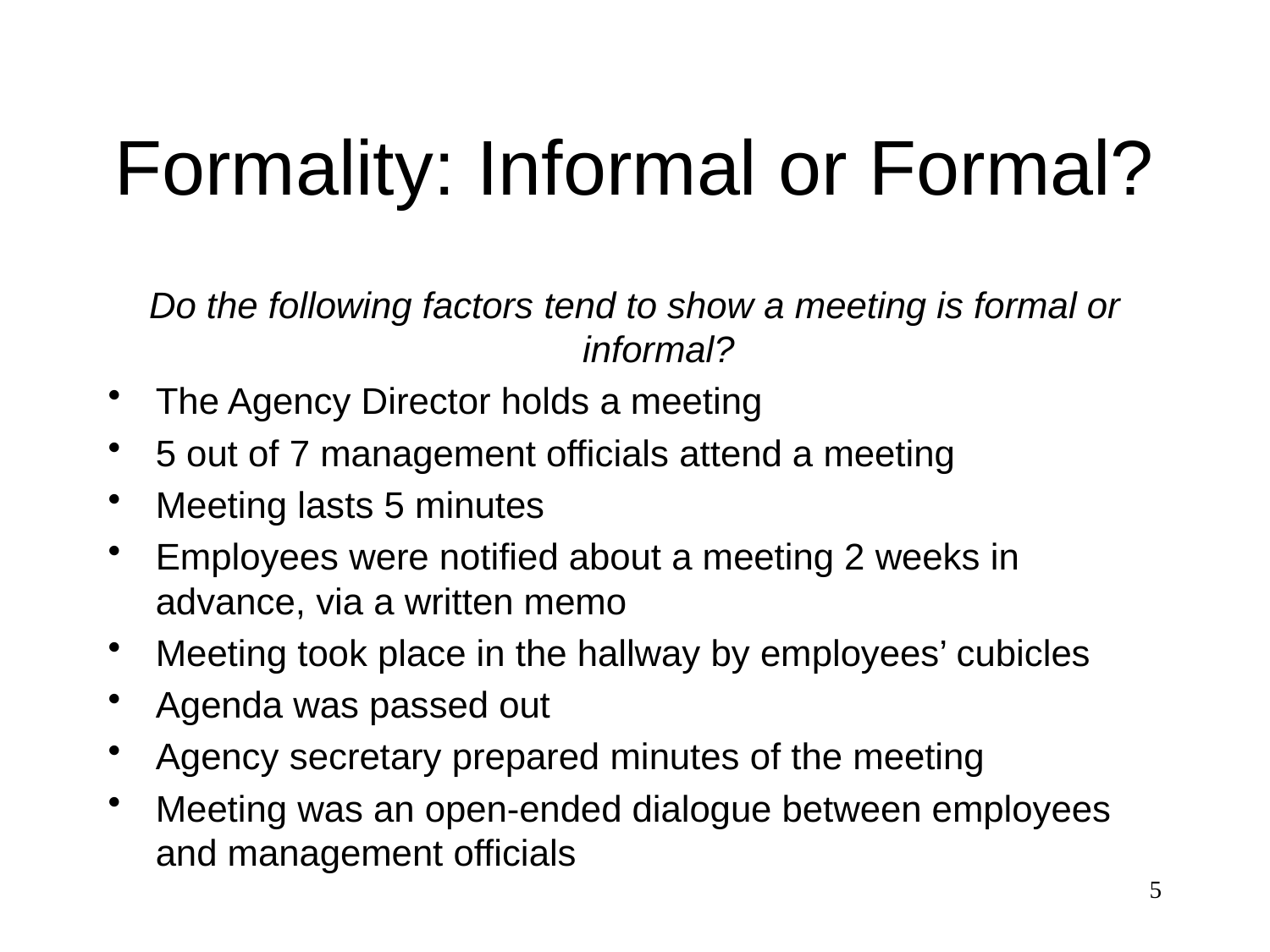

# Formality: Informal or Formal?
Do the following factors tend to show a meeting is formal or informal?
The Agency Director holds a meeting
5 out of 7 management officials attend a meeting
Meeting lasts 5 minutes
Employees were notified about a meeting 2 weeks in advance, via a written memo
Meeting took place in the hallway by employees’ cubicles
Agenda was passed out
Agency secretary prepared minutes of the meeting
Meeting was an open-ended dialogue between employees and management officials

5